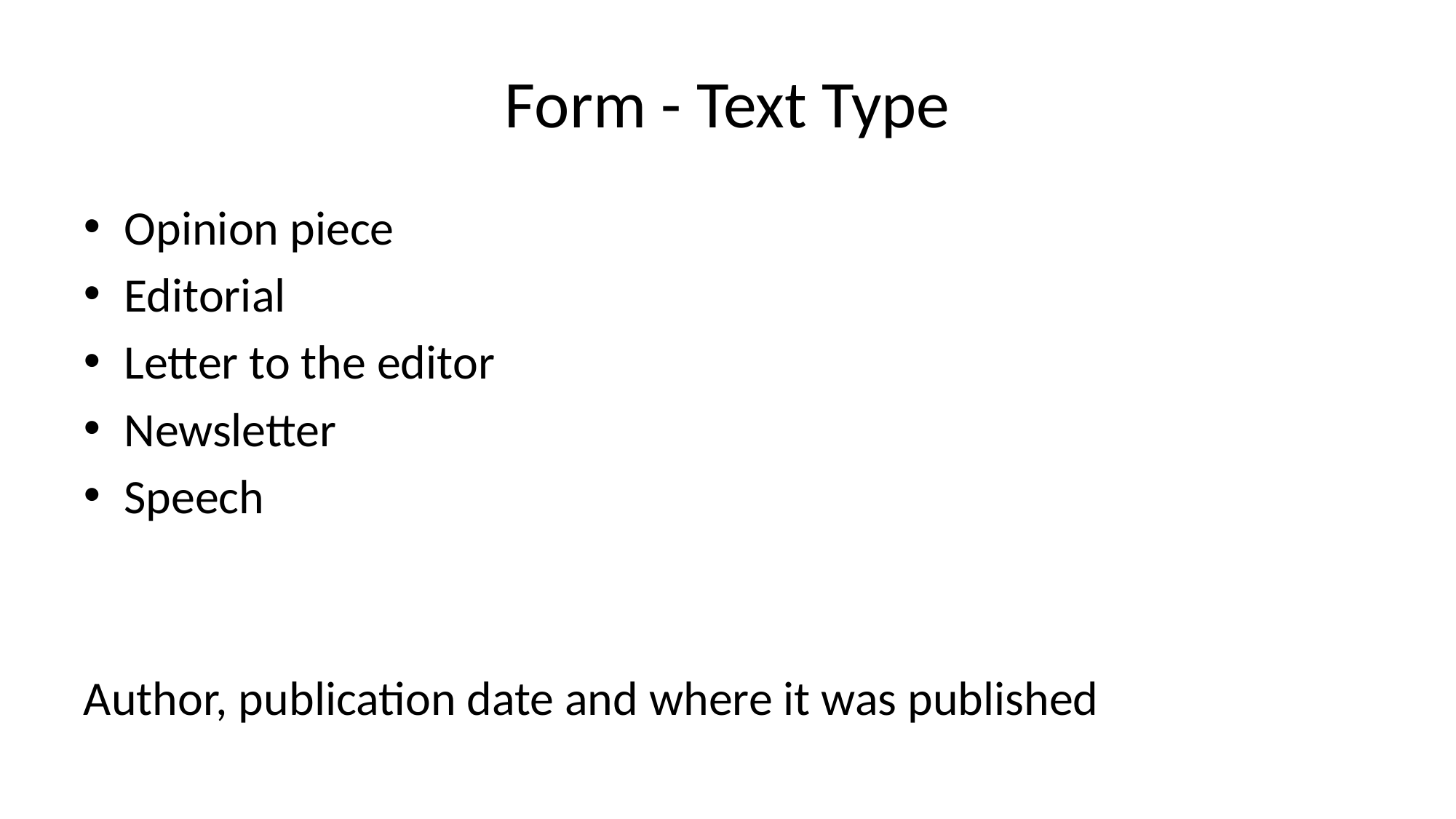

# Form - Text Type
Opinion piece
Editorial
Letter to the editor
Newsletter
Speech

Author, publication date and where it was published